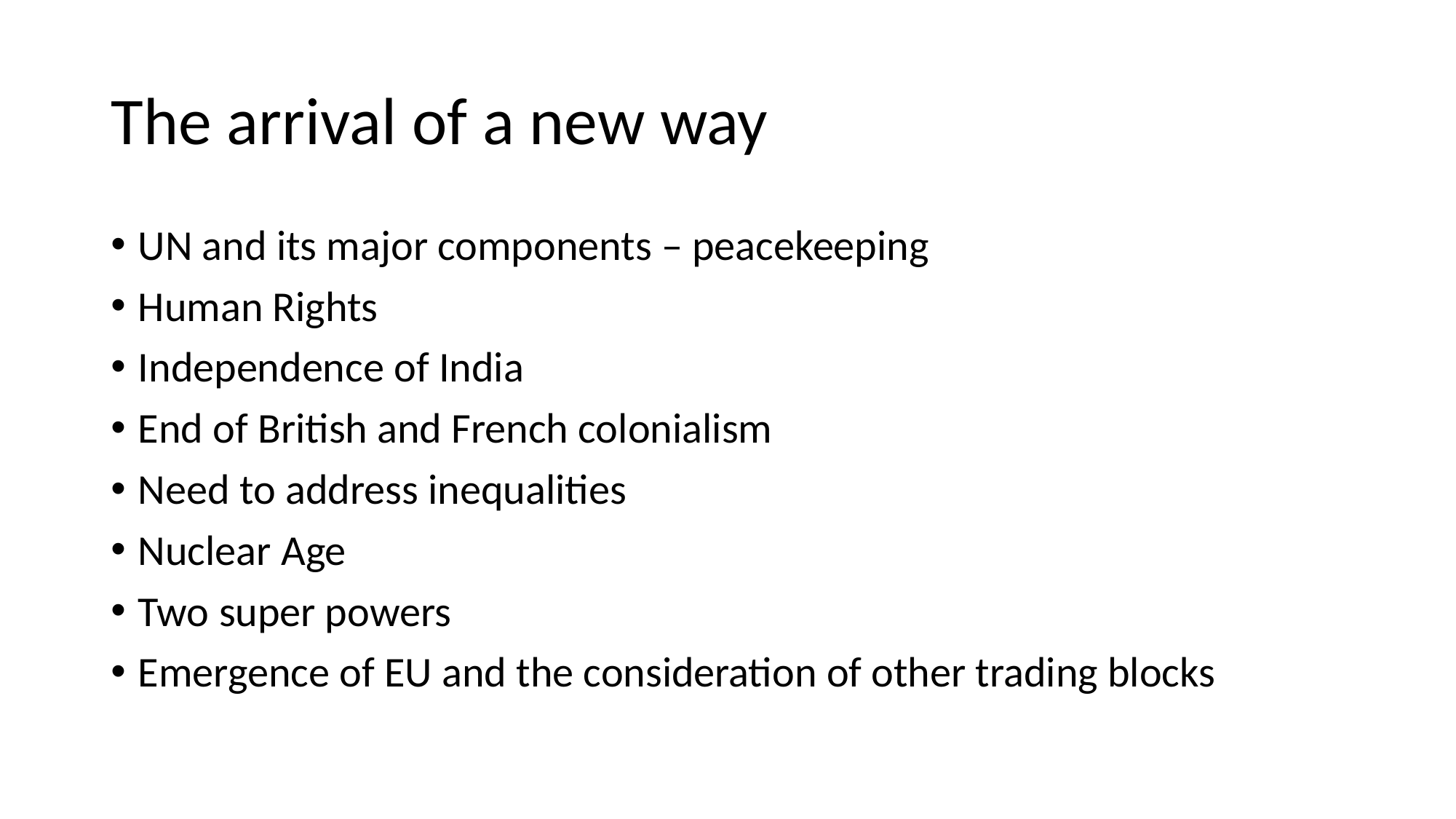

# The arrival of a new way
UN and its major components – peacekeeping
Human Rights
Independence of India
End of British and French colonialism
Need to address inequalities
Nuclear Age
Two super powers
Emergence of EU and the consideration of other trading blocks